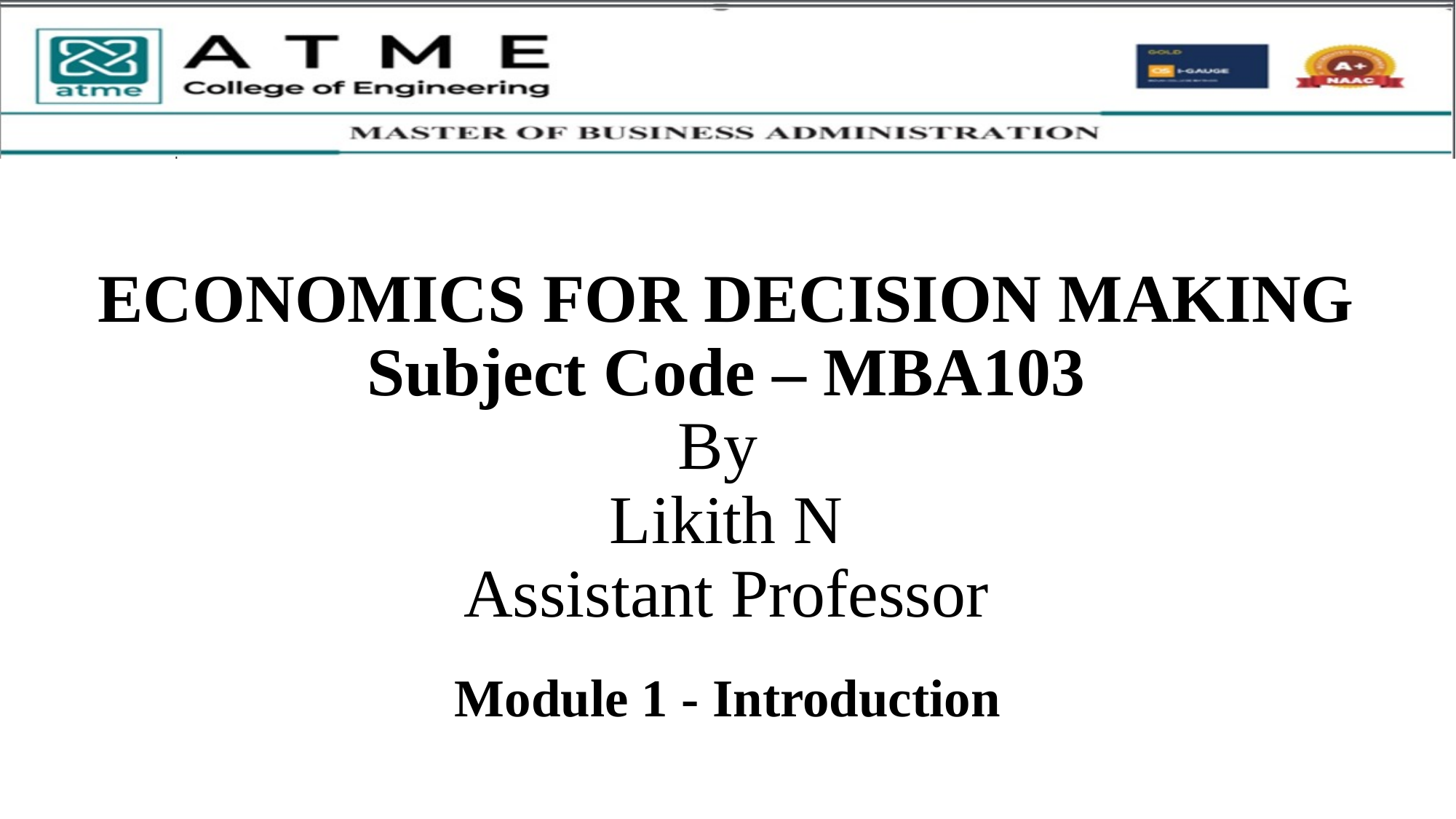

# ECONOMICS FOR DECISION MAKING Subject Code – MBA103 By Likith N Assistant Professor
Module 1 - Introduction